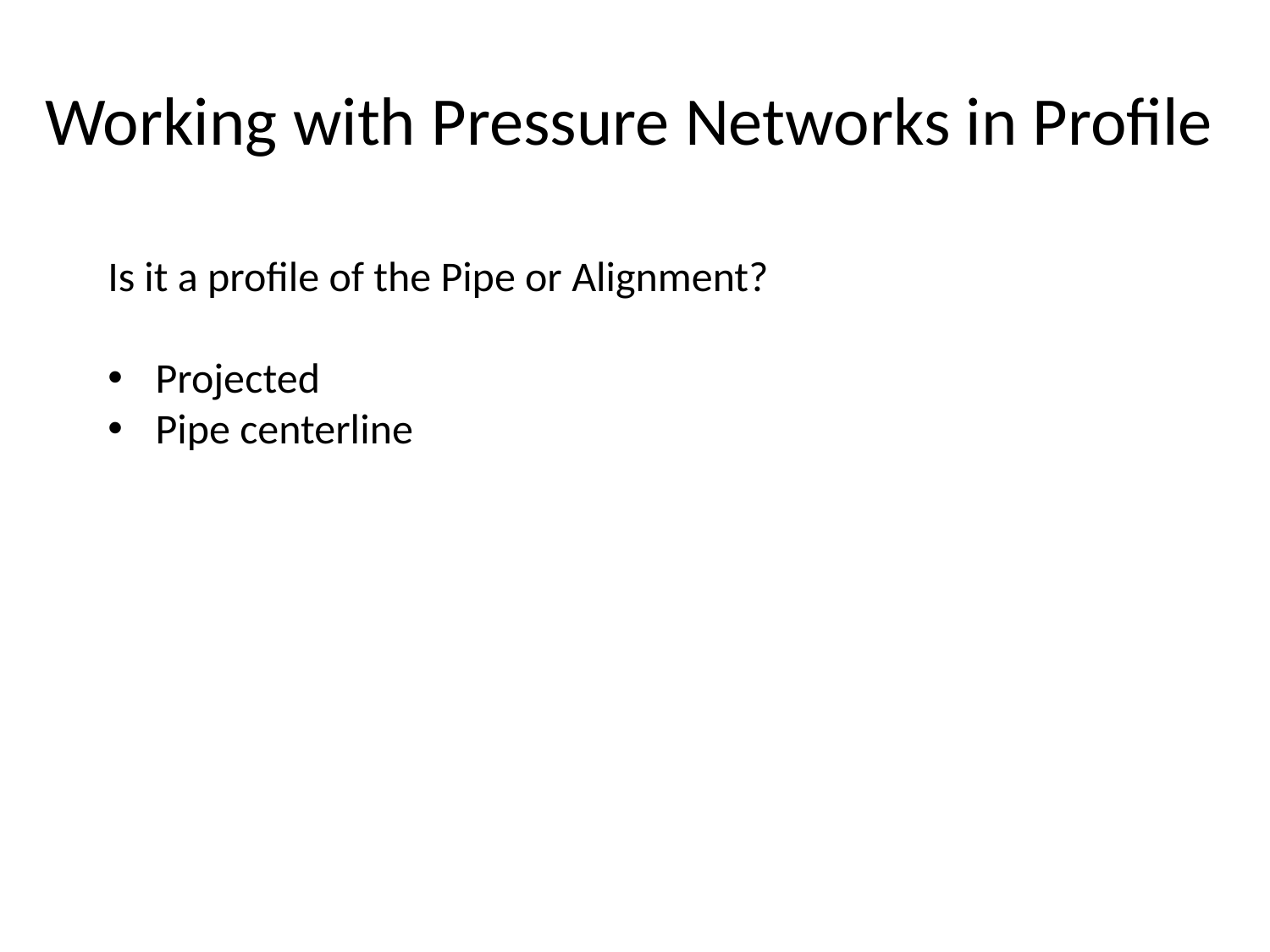

# Working with Pressure Networks in Profile
Is it a profile of the Pipe or Alignment?

Projected
Pipe centerline